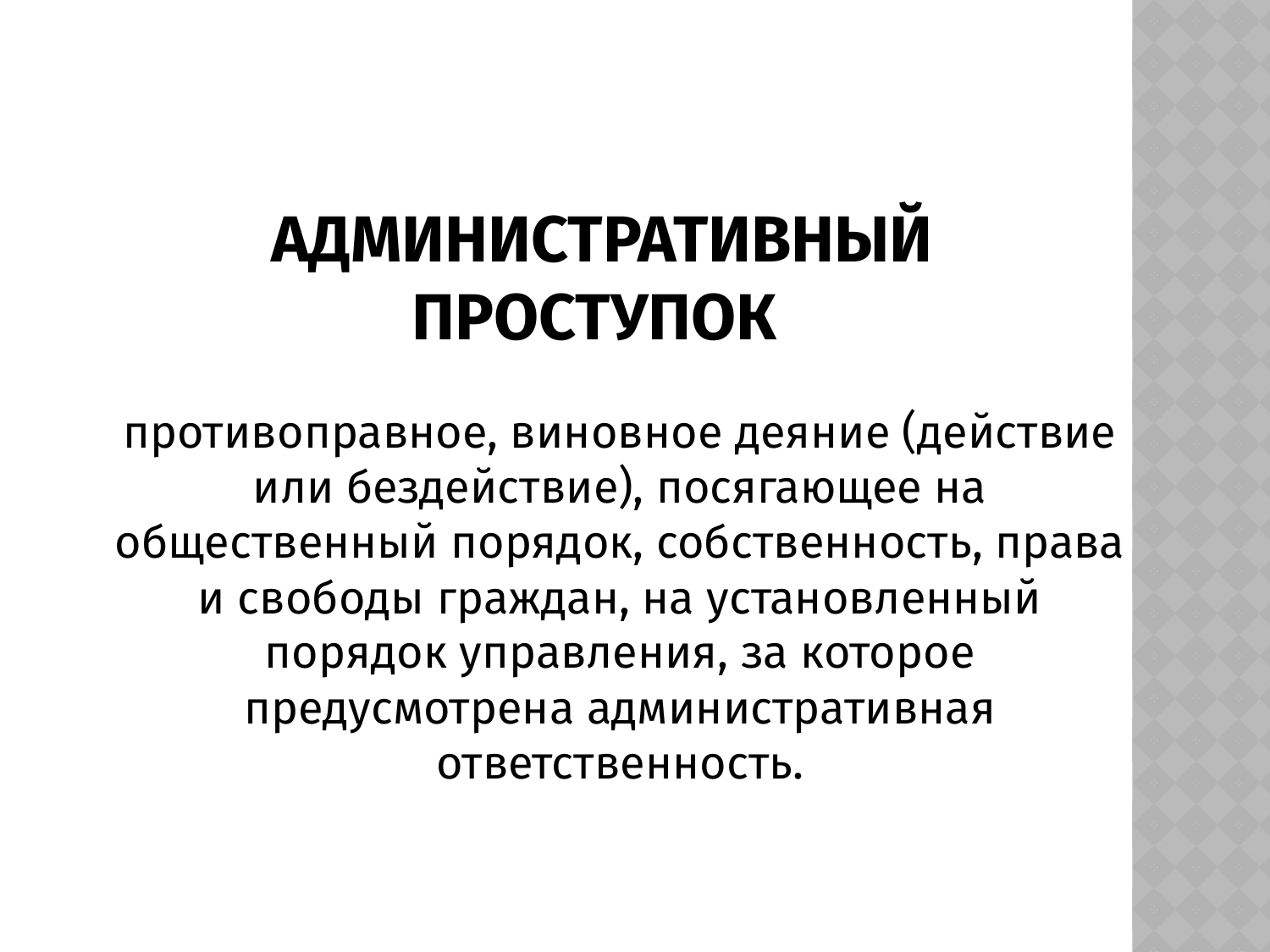

# административный проступок
противоправное, виновное деяние (действие или бездействие), посягающее на общественный порядок, собственность, права и свободы граждан, на установленный порядок управления, за которое предусмотрена административная ответственность.